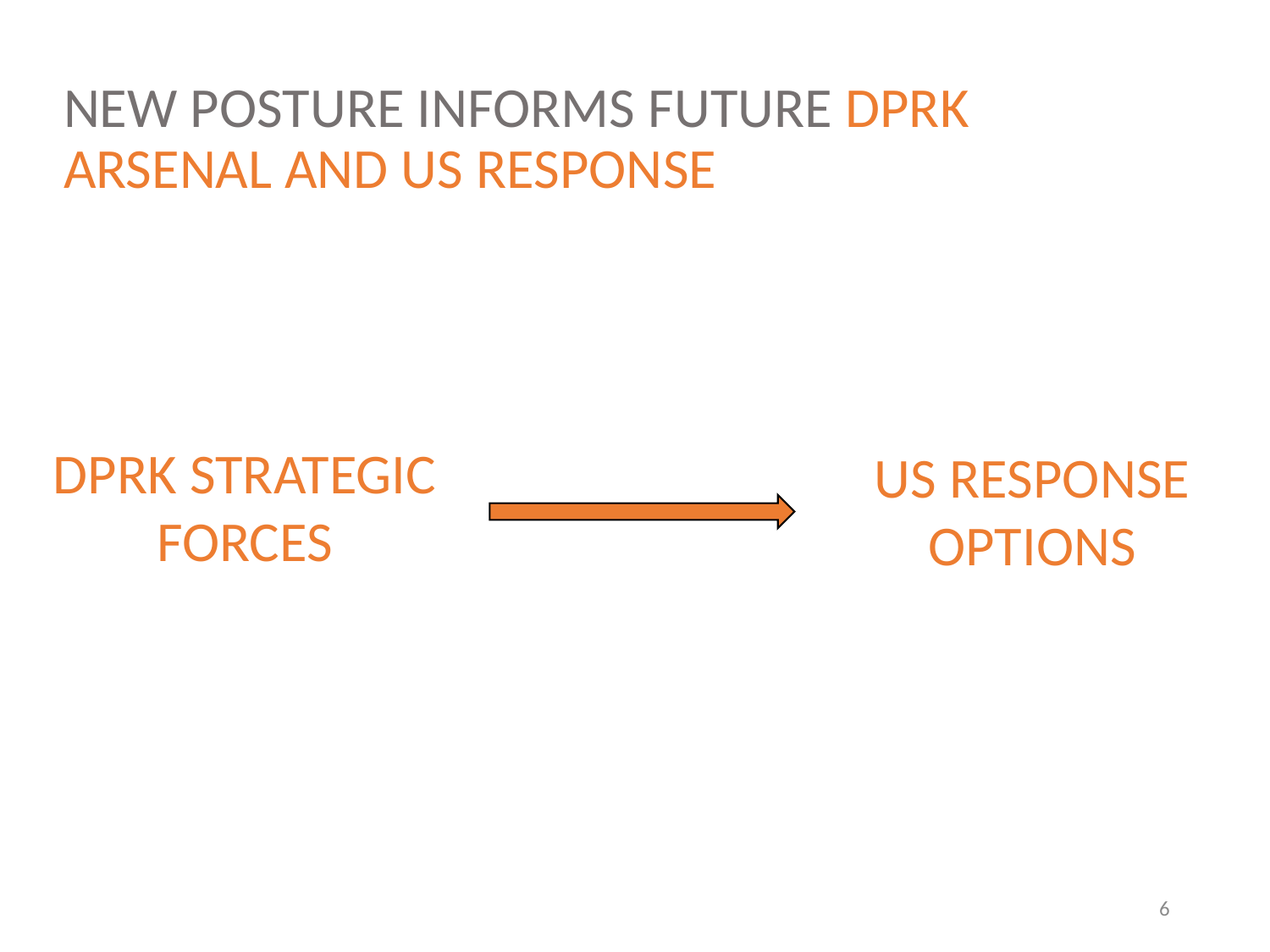

NEW POSTURE INFORMS FUTURE DPRK ARSENAL AND US RESPONSE
DPRK STRATEGIC
FORCES
US RESPONSE OPTIONS

6